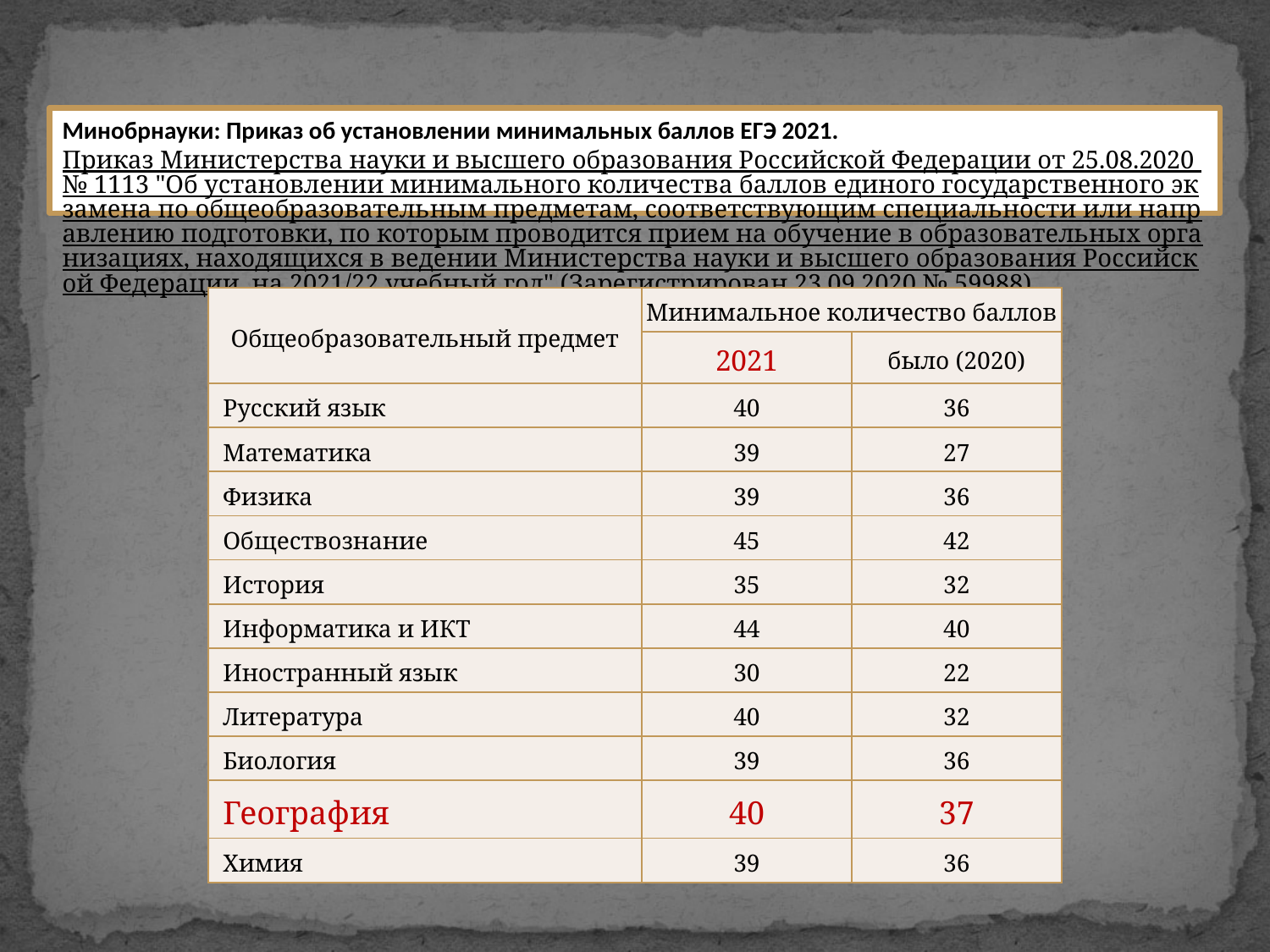

Минобрнауки: Приказ об установлении минимальных баллов ЕГЭ 2021.
Приказ Министерства науки и высшего образования Российской Федерации от 25.08.2020 № 1113 "Об установлении минимального количества баллов единого государственного экзамена по общеобразовательным предметам, соответствующим специальности или направлению подготовки, по которым проводится прием на обучение в образовательных организациях, находящихся в ведении Министерства науки и высшего образования Российской Федерации, на 2021/22 учебный год" (Зарегистрирован 23.09.2020 № 59988)
| Общеобразовательный предмет | Минимальное количество баллов |  |
| --- | --- | --- |
|  | 2021 | было (2020) |
| Русский язык | 40 | 36 |
| Математика | 39 | 27 |
| Физика | 39 | 36 |
| Обществознание | 45 | 42 |
| История | 35 | 32 |
| Информатика и ИКТ | 44 | 40 |
| Иностранный язык | 30 | 22 |
| Литература | 40 | 32 |
| Биология | 39 | 36 |
| География | 40 | 37 |
| Химия | 39 | 36 |